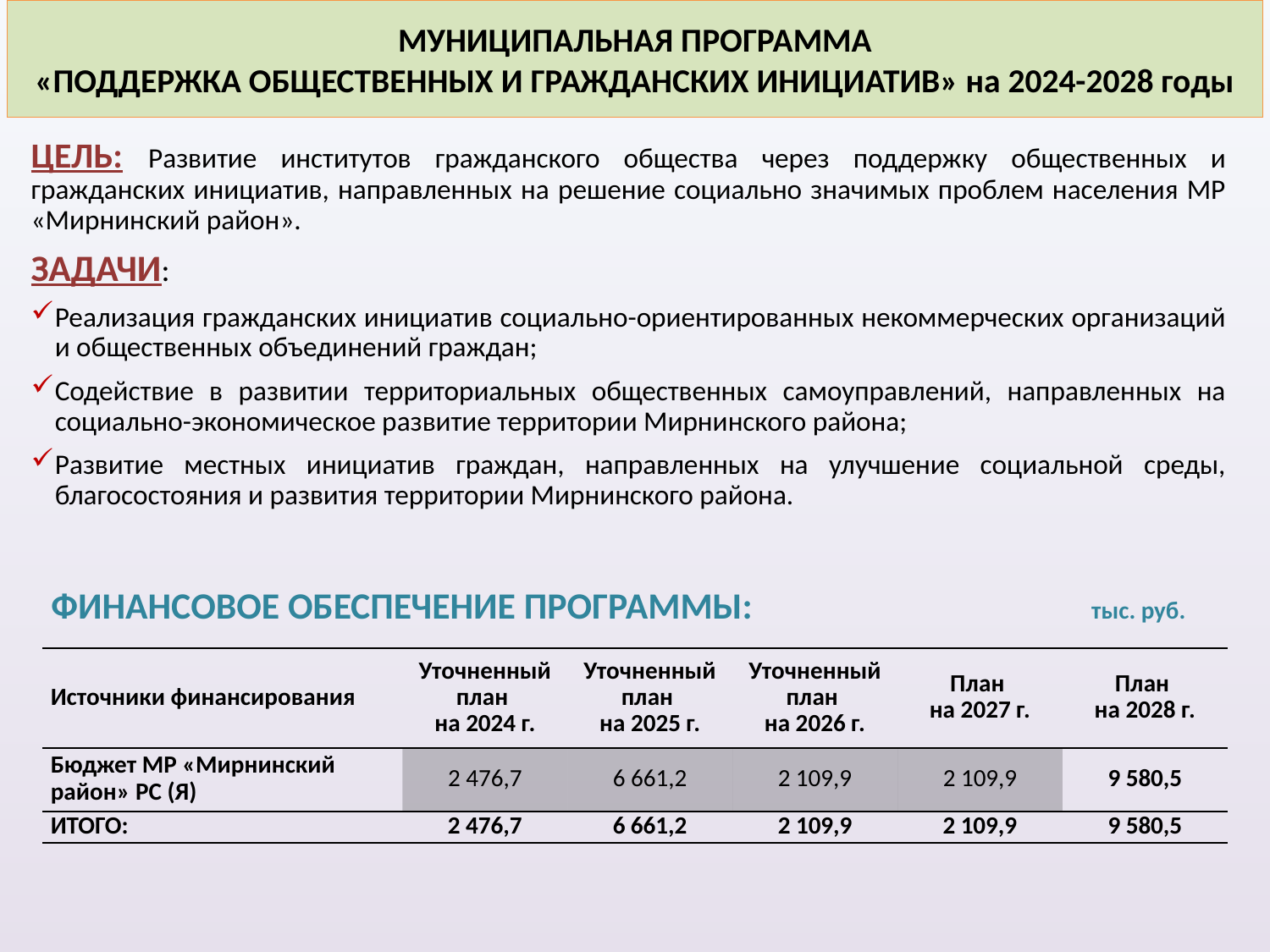

# МУНИЦИПАЛЬНАЯ ПРОГРАММА «ПОДДЕРЖКА ОБЩЕСТВЕННЫХ И ГРАЖДАНСКИХ ИНИЦИАТИВ» на 2024-2028 годы
ЦЕЛЬ: Развитие институтов гражданского общества через поддержку общественных и гражданских инициатив, направленных на решение социально значимых проблем населения МР «Мирнинский район».
ЗАДАЧИ:
Реализация гражданских инициатив социально-ориентированных некоммерческих организаций и общественных объединений граждан;
Содействие в развитии территориальных общественных самоуправлений, направленных на социально-экономическое развитие территории Мирнинского района;
Развитие местных инициатив граждан, направленных на улучшение социальной среды, благосостояния и развития территории Мирнинского района.
ФИНАНСОВОЕ ОБЕСПЕЧЕНИЕ ПРОГРАММЫ:                                        тыс. руб.
| Источники финансирования | Уточненный план на 2024 г. | Уточненный план на 2025 г. | Уточненный план на 2026 г. | План на 2027 г. | План на 2028 г. |
| --- | --- | --- | --- | --- | --- |
| Бюджет МР «Мирнинский район» РС (Я) | 2 476,7 | 6 661,2 | 2 109,9 | 2 109,9 | 9 580,5 |
| ИТОГО: | 2 476,7 | 6 661,2 | 2 109,9 | 2 109,9 | 9 580,5 |